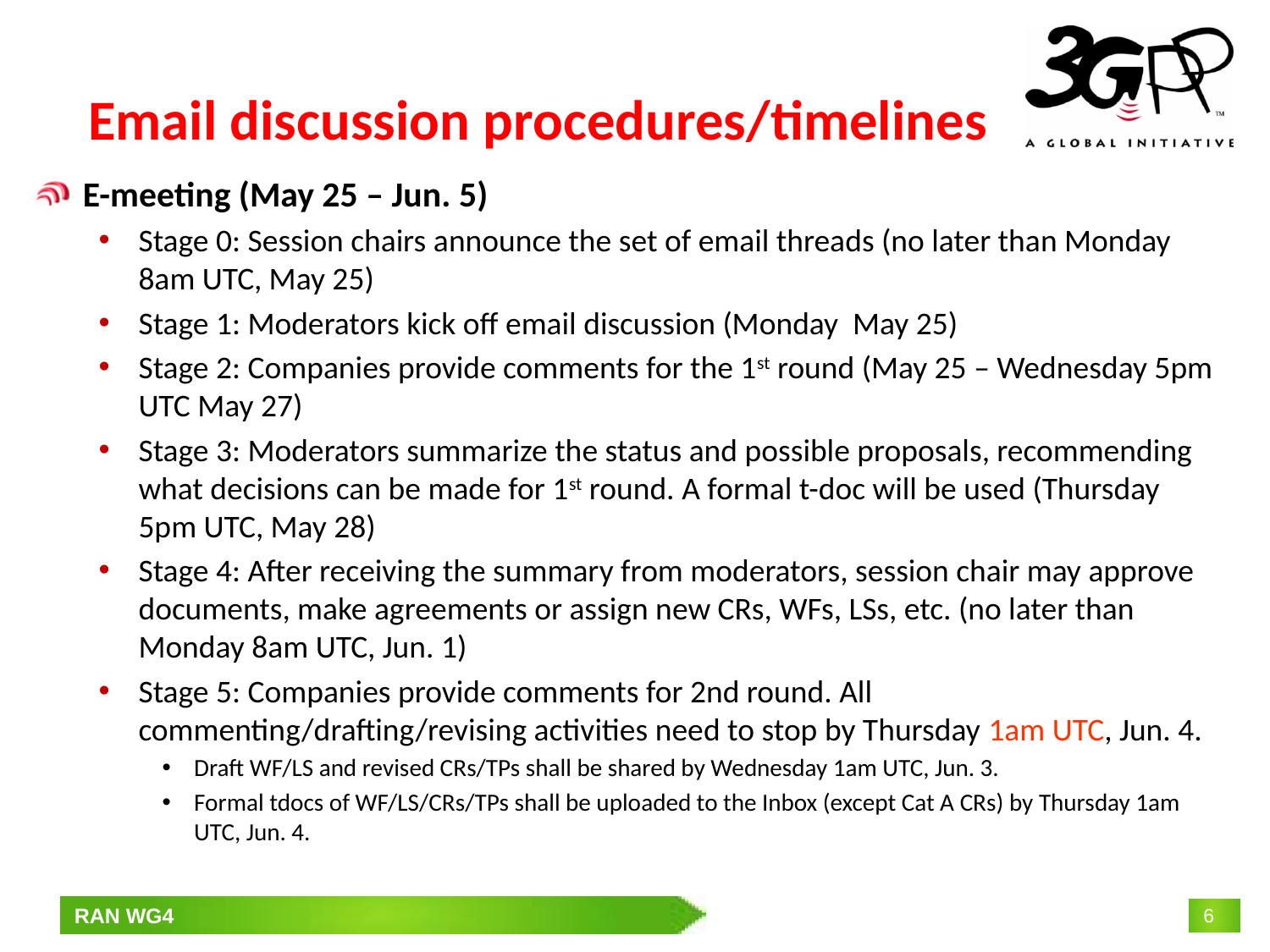

# Email discussion procedures/timelines
E-meeting (May 25 – Jun. 5)
Stage 0: Session chairs announce the set of email threads (no later than Monday 8am UTC, May 25)
Stage 1: Moderators kick off email discussion (Monday  May 25)
Stage 2: Companies provide comments for the 1st round (May 25 – Wednesday 5pm UTC May 27)
Stage 3: Moderators summarize the status and possible proposals, recommending what decisions can be made for 1st round. A formal t-doc will be used (Thursday 5pm UTC, May 28)
Stage 4: After receiving the summary from moderators, session chair may approve documents, make agreements or assign new CRs, WFs, LSs, etc. (no later than Monday 8am UTC, Jun. 1)
Stage 5: Companies provide comments for 2nd round. All commenting/drafting/revising activities need to stop by Thursday 1am UTC, Jun. 4.
Draft WF/LS and revised CRs/TPs shall be shared by Wednesday 1am UTC, Jun. 3.
Formal tdocs of WF/LS/CRs/TPs shall be uploaded to the Inbox (except Cat A CRs) by Thursday 1am UTC, Jun. 4.